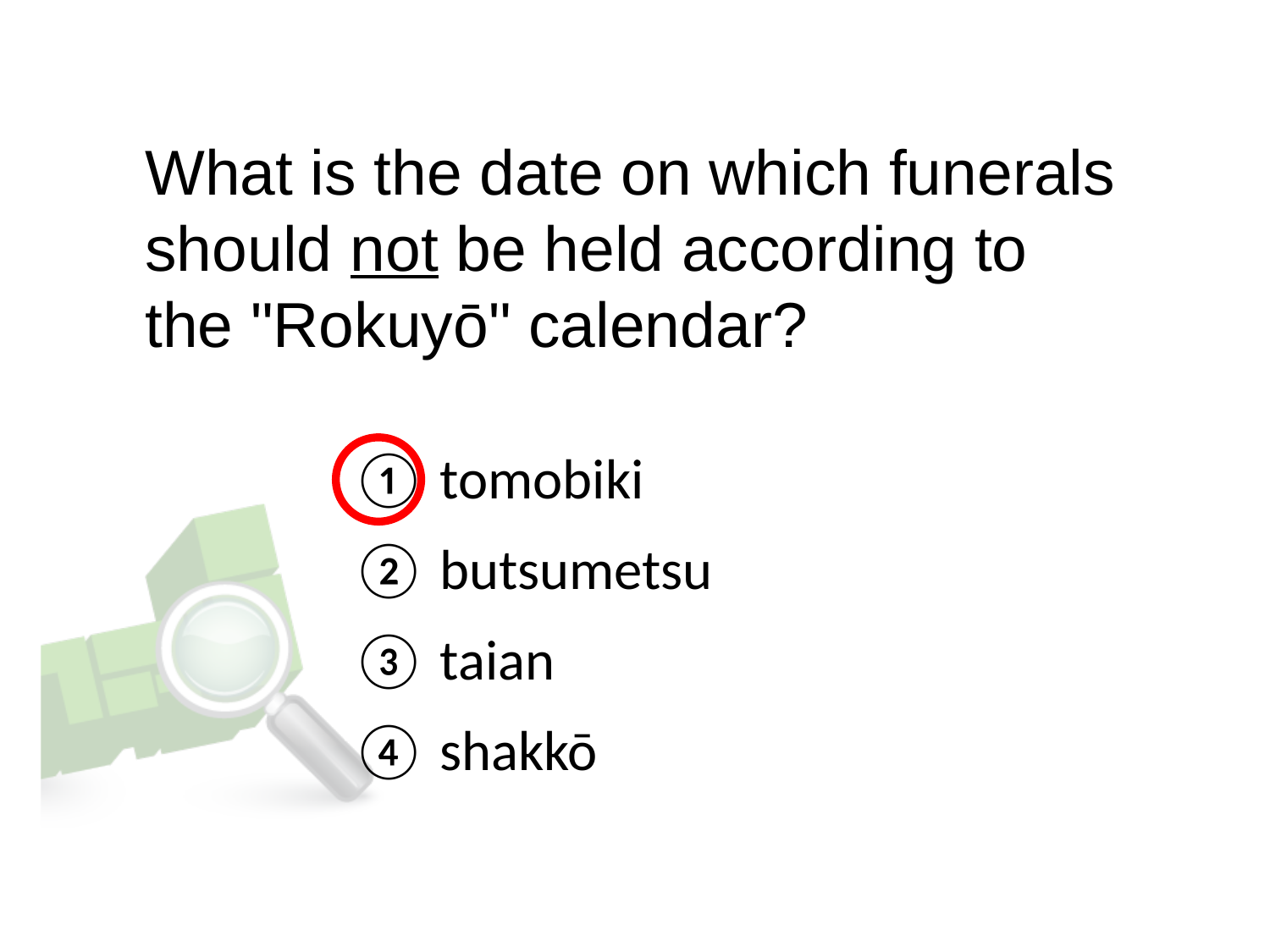

# What is the date on which funerals should not be held according to the "Rokuyō" calendar?
① tomobiki
② butsumetsu
③ taian
④ shakkō